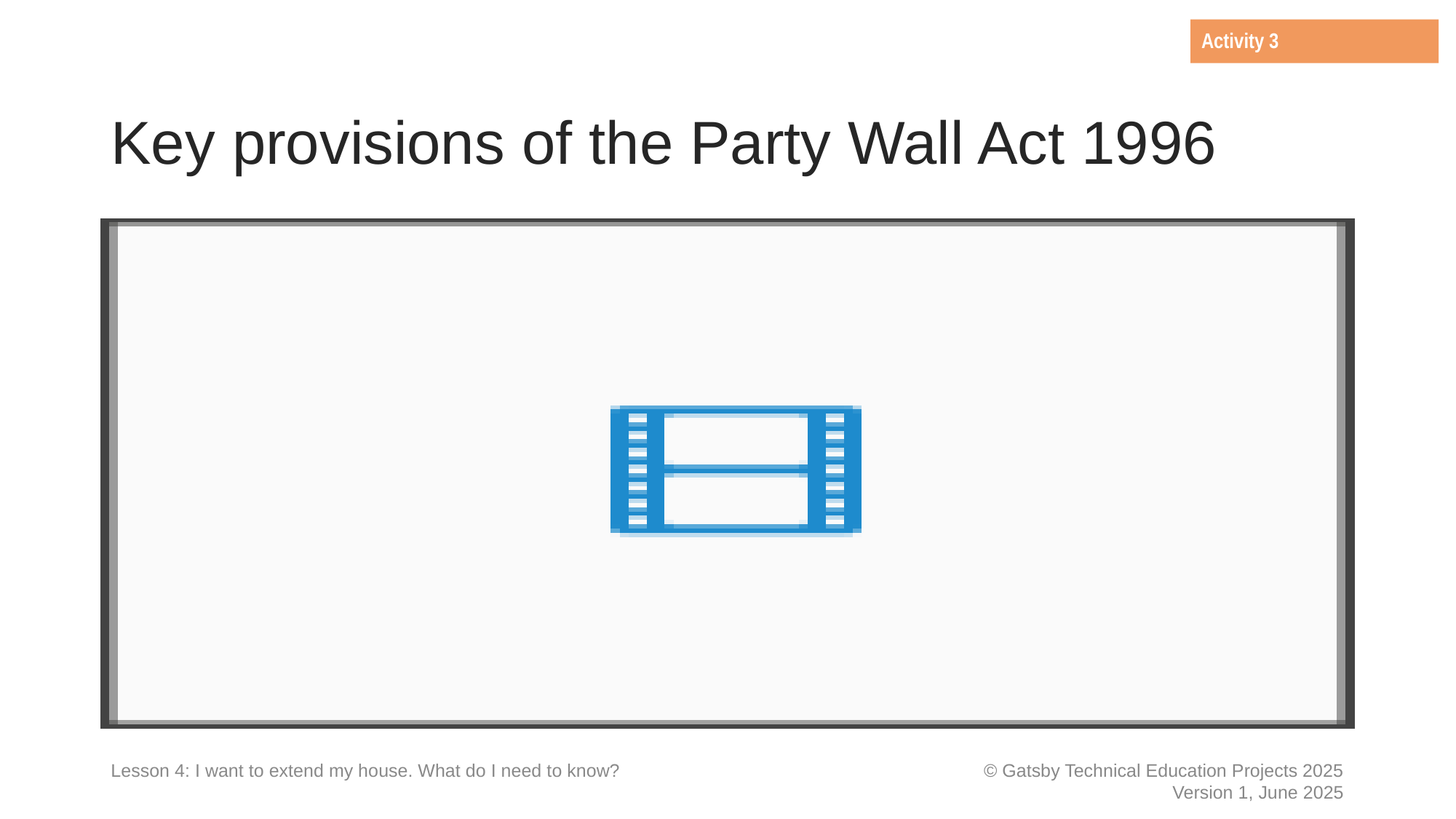

Activity 3
# Key provisions of the Party Wall Act 1996
The building owner must give formal notice to the adjoining owner before beginning any work on a shared or boundary wall. This notice includes details about the proposed work and must be served at least two months before the work starts.
If the adjoining owner does not agree to the work or fails to respond, both parties must appoint a Party Wall Surveyor. The surveyor will resolve the dispute and agree on how the work can be carried out safely.
Once the Party Wall Notice is served, the adjoining owner has 14 days to respond. If no response is given, it automatically triggers the dispute resolution process with surveyors.

Lesson 4: I want to extend my house. What do I need to know?